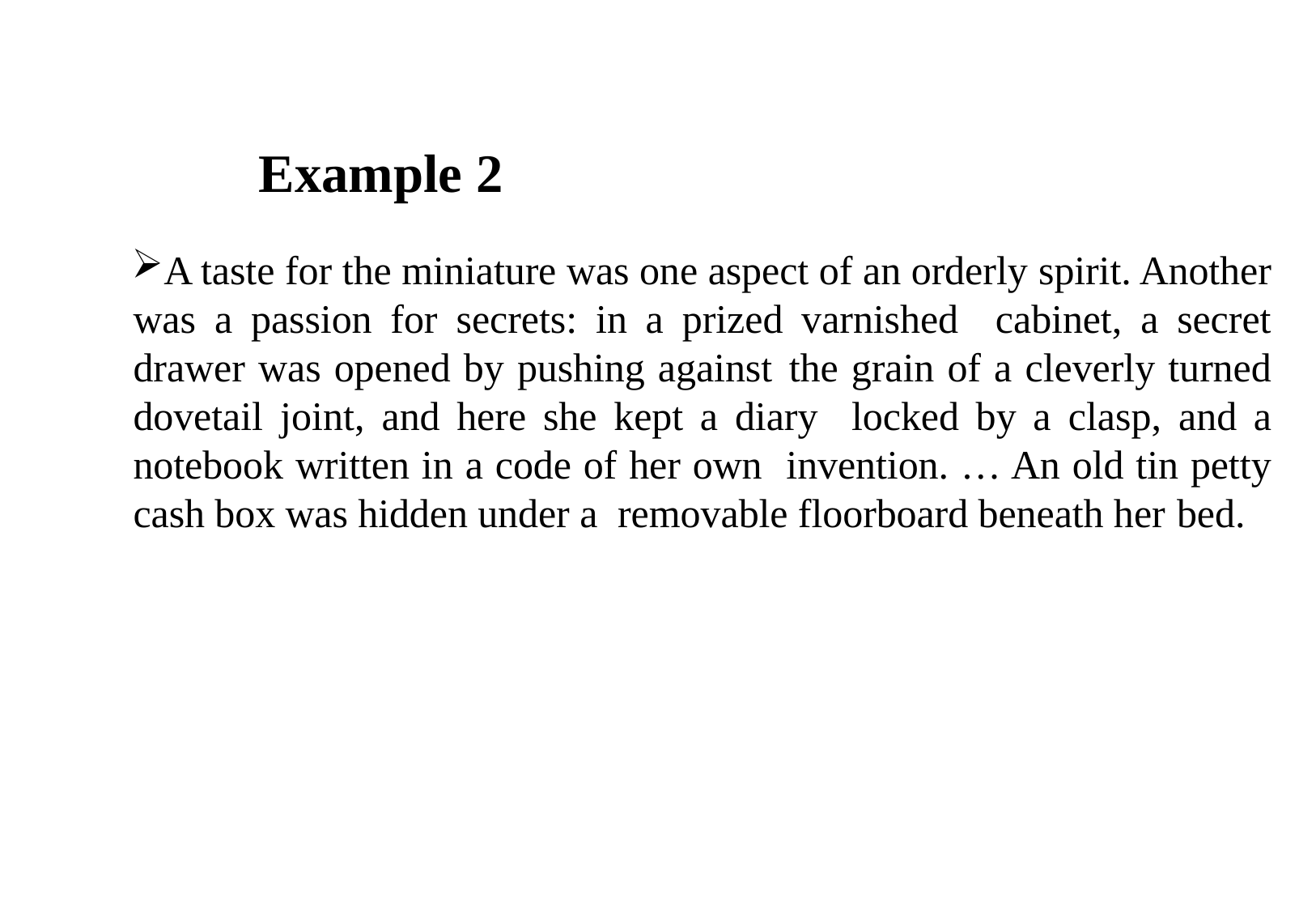

# Example 2
A taste for the miniature was one aspect of an orderly spirit. Another was a passion for secrets: in a prized varnished  cabinet, a secret drawer was opened by pushing against the grain of a cleverly turned dovetail joint, and here she kept a diary  locked by a clasp, and a notebook written in a code of her own  invention. … An old tin petty cash box was hidden under a  removable floorboard beneath her bed.